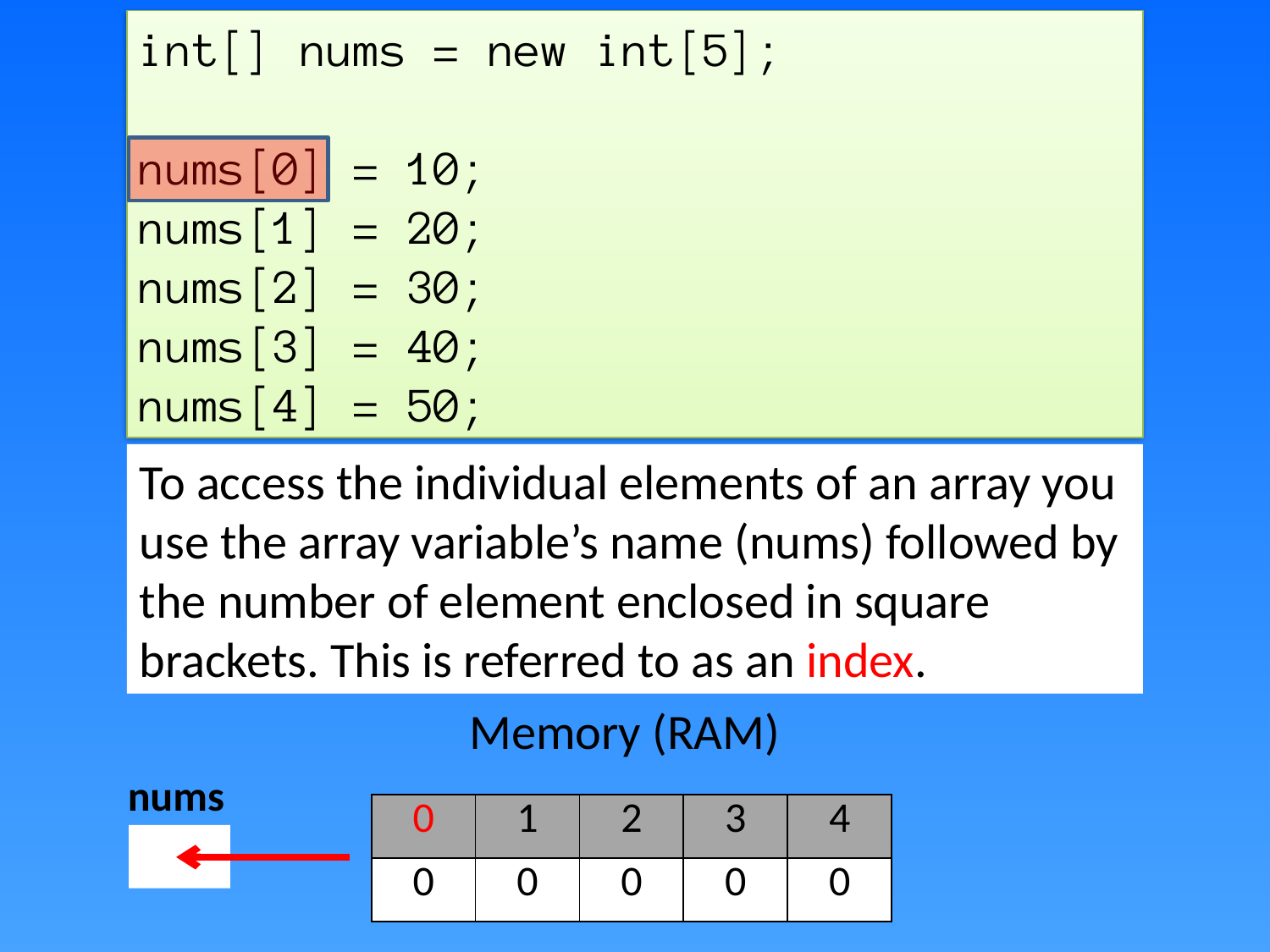

int[] nums = new int[5];

nums[0] = 10;
nums[1] = 20;
nums[2] = 30;
nums[3] = 40;
nums[4] = 50;

To access the individual elements of an array you use the array variable’s name (nums) followed by the number of element enclosed in square brackets. This is referred to as an index.
Memory (RAM)
nums
| 0 | 1 | 2 | 3 | 4 |
| --- | --- | --- | --- | --- |
| 0 | 0 | 0 | 0 | 0 |